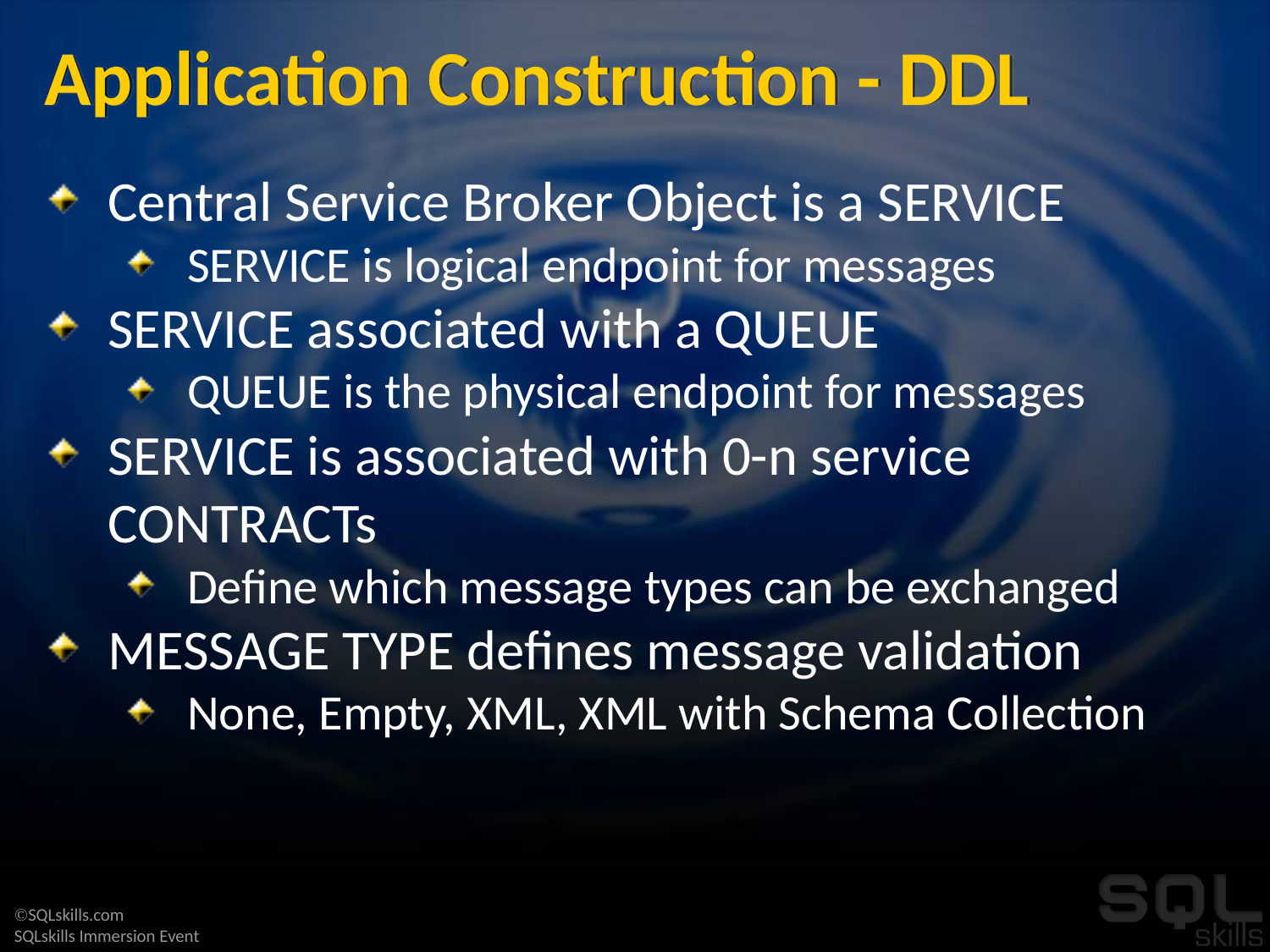

# Application Construction - DDL
Central Service Broker Object is a SERVICE
SERVICE is logical endpoint for messages
SERVICE associated with a QUEUE
QUEUE is the physical endpoint for messages
SERVICE is associated with 0-n service CONTRACTs
Define which message types can be exchanged
MESSAGE TYPE defines message validation
None, Empty, XML, XML with Schema Collection